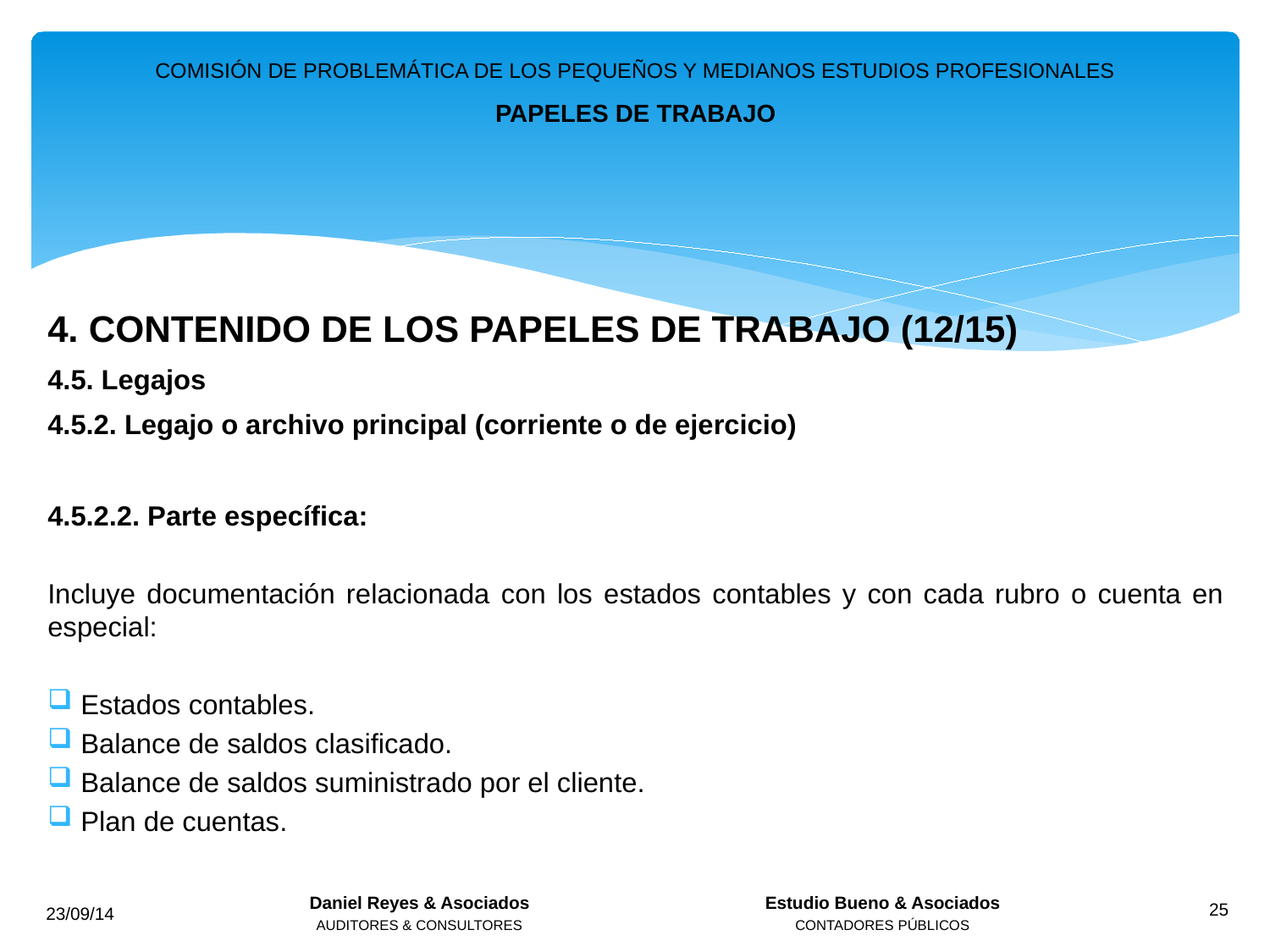

COMISIÓN DE PROBLEMÁTICA DE LOS PEQUEÑOS Y MEDIANOS ESTUDIOS PROFESIONALES
PAPELES DE TRABAJO
4. CONTENIDO DE LOS PAPELES DE TRABAJO (12/15)
4.5. Legajos
4.5.2. Legajo o archivo principal (corriente o de ejercicio)

4.5.2.2. Parte específica:

Incluye documentación relacionada con los estados contables y con cada rubro o cuenta en especial:

Estados contables.
Balance de saldos clasificado.
Balance de saldos suministrado por el cliente.
Plan de cuentas.
Daniel Reyes & Asociados
AUDITORES & CONSULTORES
Estudio Bueno & Asociados
CONTADORES PÚBLICOS
23/09/14
25